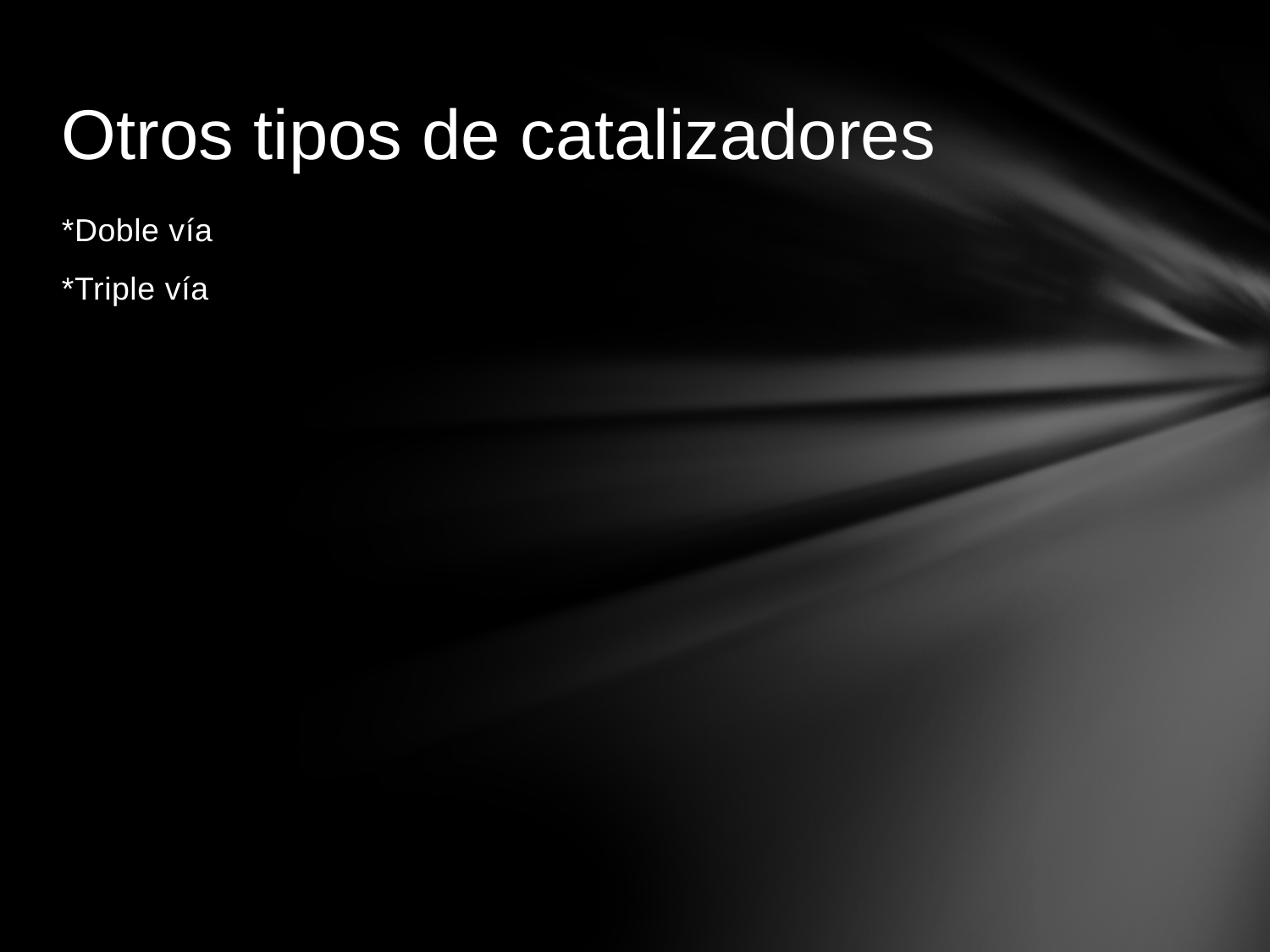

# Otros tipos de catalizadores
*Doble vía
*Triple vía